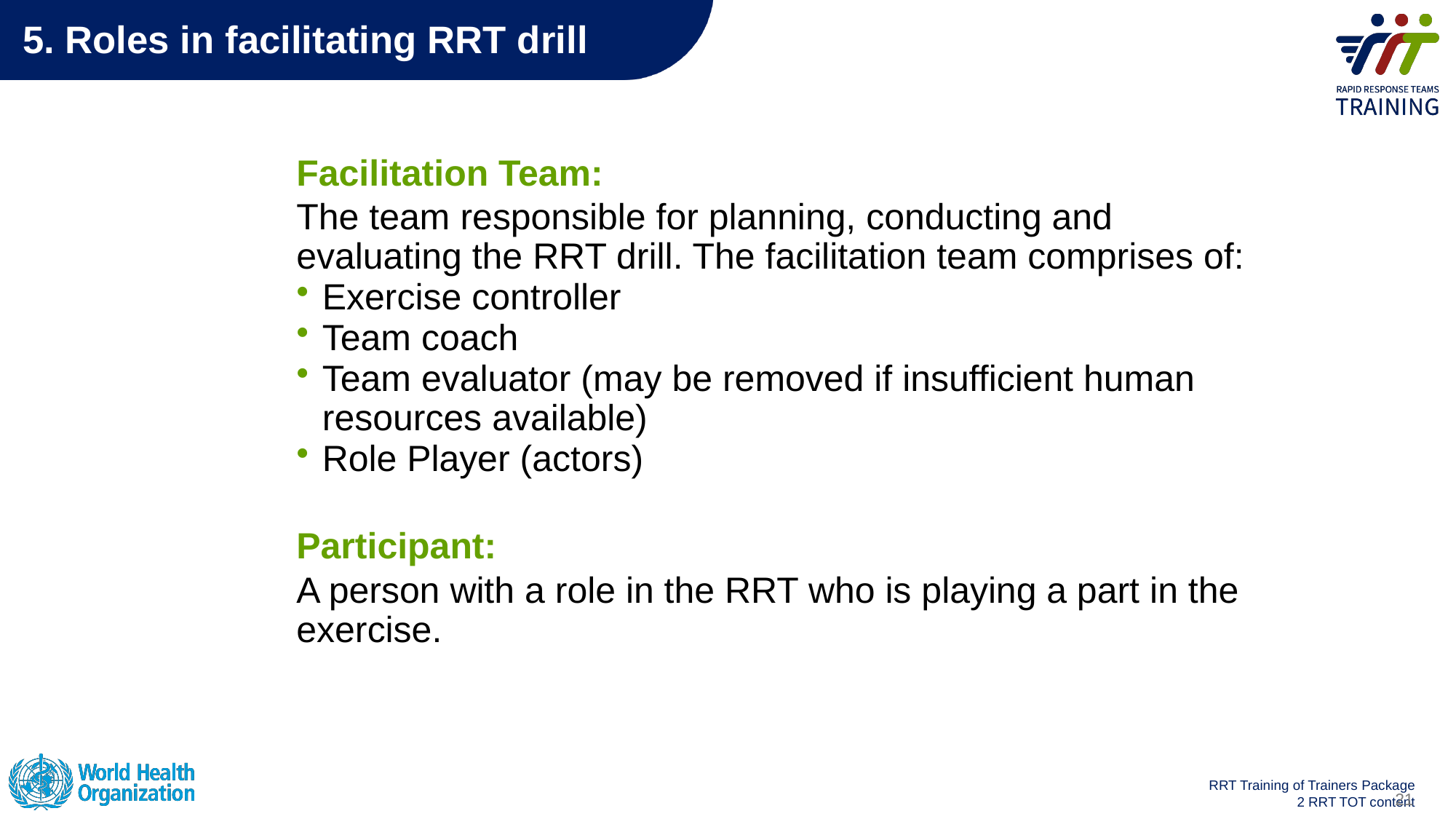

# 5. Roles in facilitating RRT drill
Facilitation Team:
The team responsible for planning, conducting and evaluating the RRT drill. The facilitation team comprises of:
Exercise controller
Team coach
Team evaluator (may be removed if insufficient human resources available)
Role Player (actors)

Participant:
A person with a role in the RRT who is playing a part in the exercise.